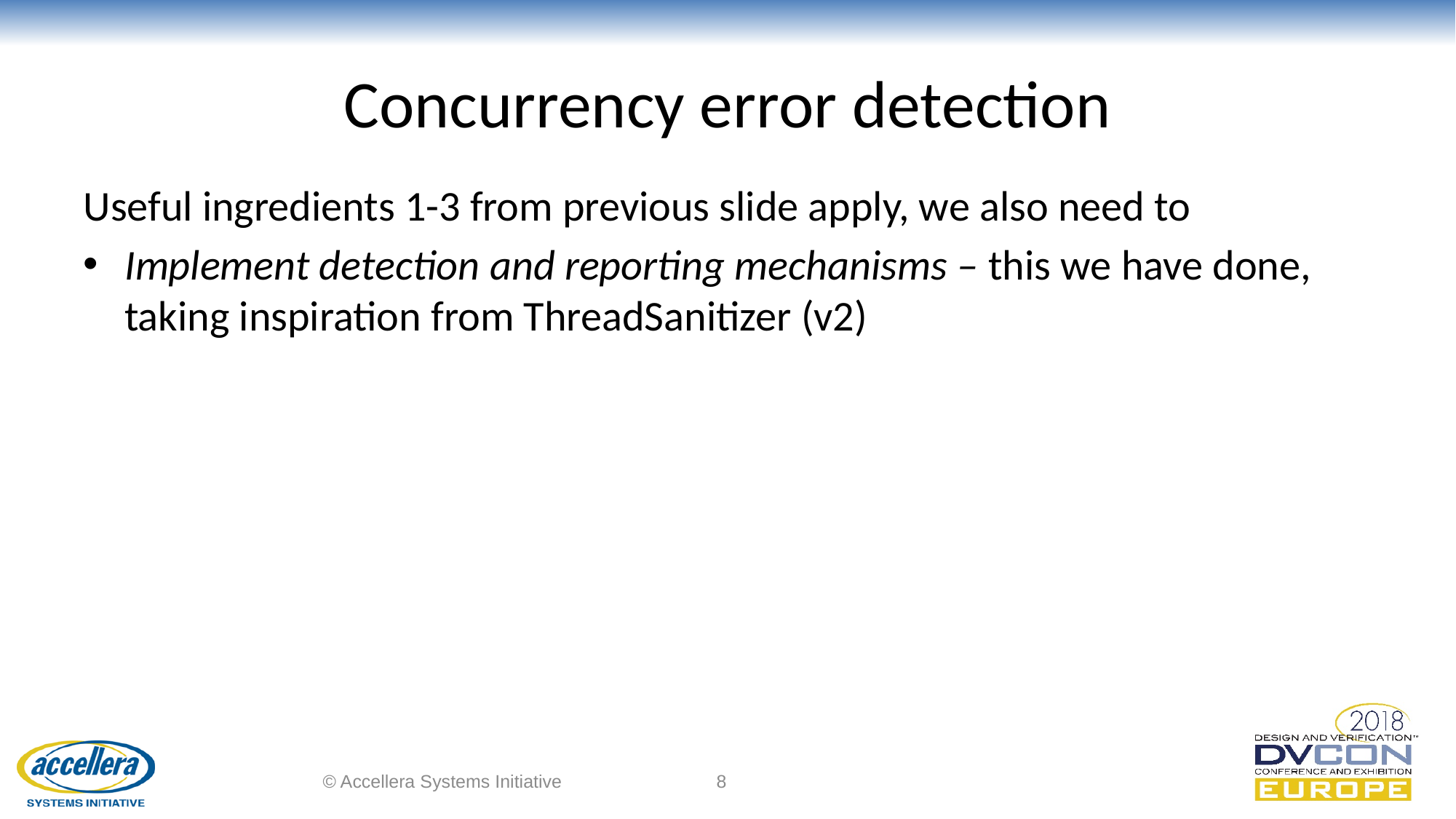

# Concurrency error detection
Useful ingredients 1-3 from previous slide apply, we also need to
Implement detection and reporting mechanisms – this we have done, taking inspiration from ThreadSanitizer (v2)
© Accellera Systems Initiative
8